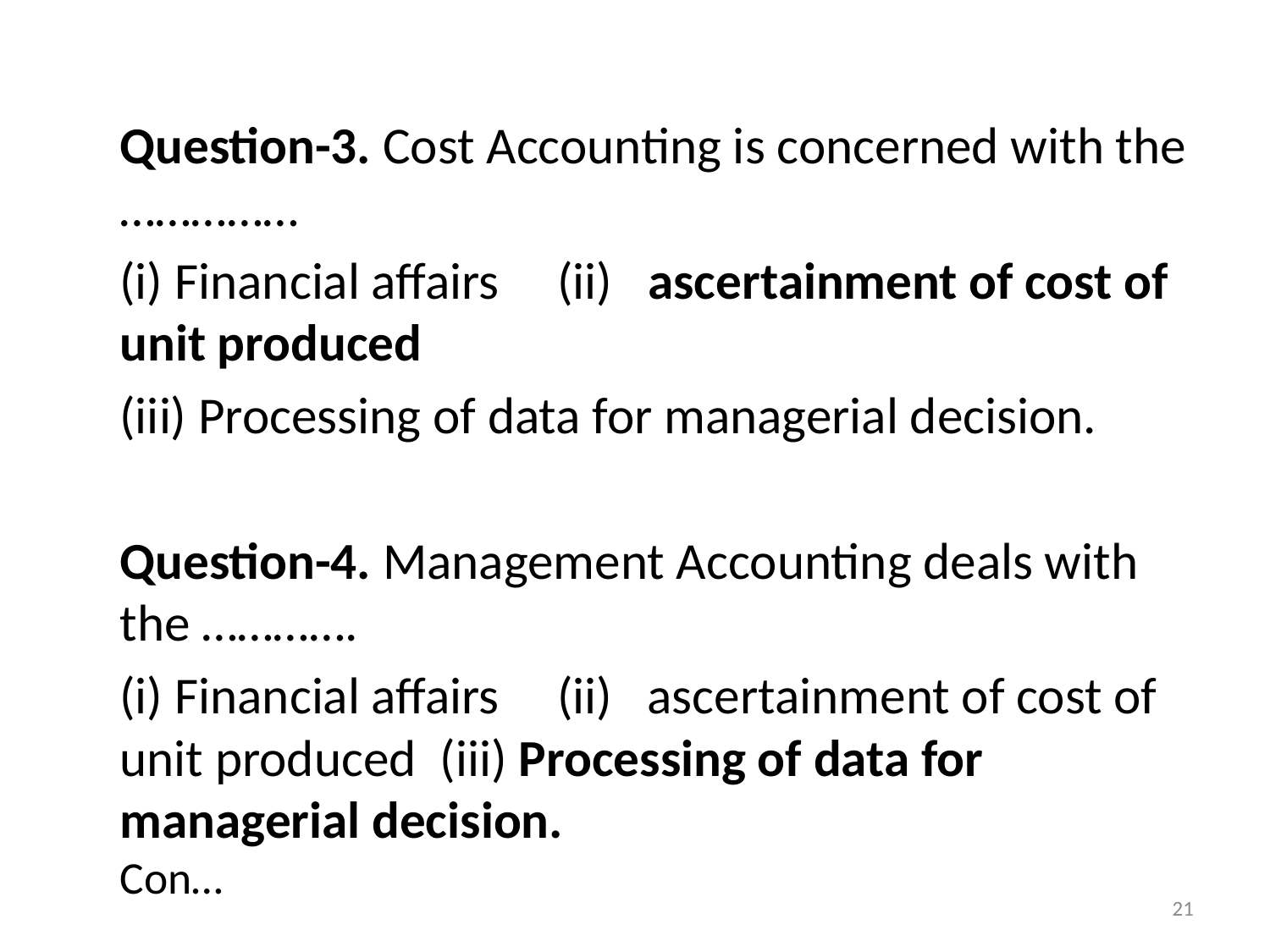

Question-3. Cost Accounting is concerned with the ……………
	(i) Financial affairs     (ii)   ascertainment of cost of unit produced
	(iii) Processing of data for managerial decision.

	Question-4. Management Accounting deals with the ………….
	(i) Financial affairs     (ii)   ascertainment of cost of unit produced  (iii) Processing of data for managerial decision. 			                       						                  Con…

21